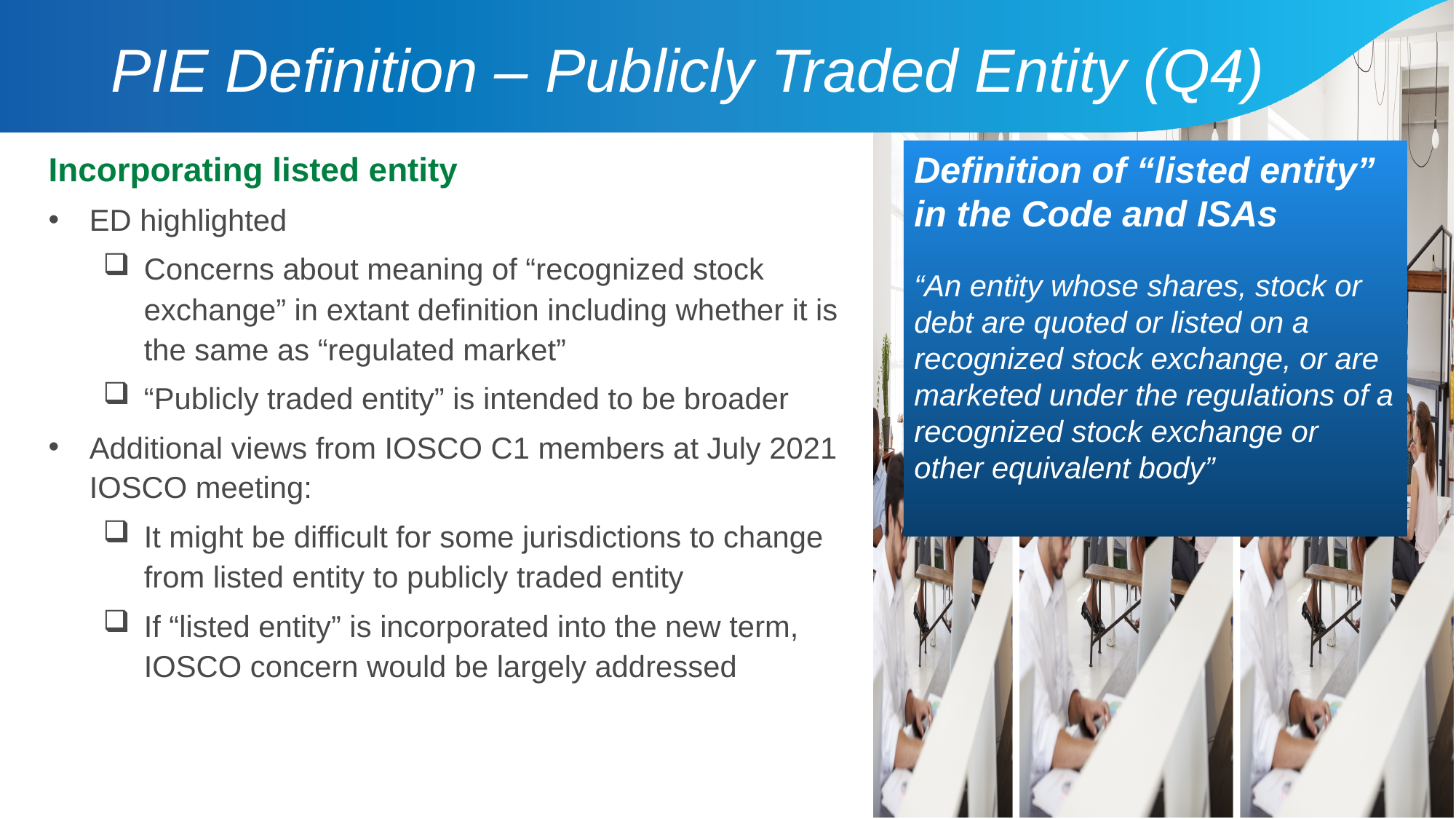

# PIE Definition – Publicly Traded Entity (Q4)
Incorporating listed entity
ED highlighted
Concerns about meaning of “recognized stock exchange” in extant definition including whether it is the same as “regulated market”
“Publicly traded entity” is intended to be broader
Additional views from IOSCO C1 members at July 2021 IOSCO meeting:
It might be difficult for some jurisdictions to change from listed entity to publicly traded entity
If “listed entity” is incorporated into the new term, IOSCO concern would be largely addressed

Definition of “listed entity” in the Code and ISAs

“An entity whose shares, stock or debt are quoted or listed on a recognized stock exchange, or are marketed under the regulations of a recognized stock exchange or other equivalent body”
18